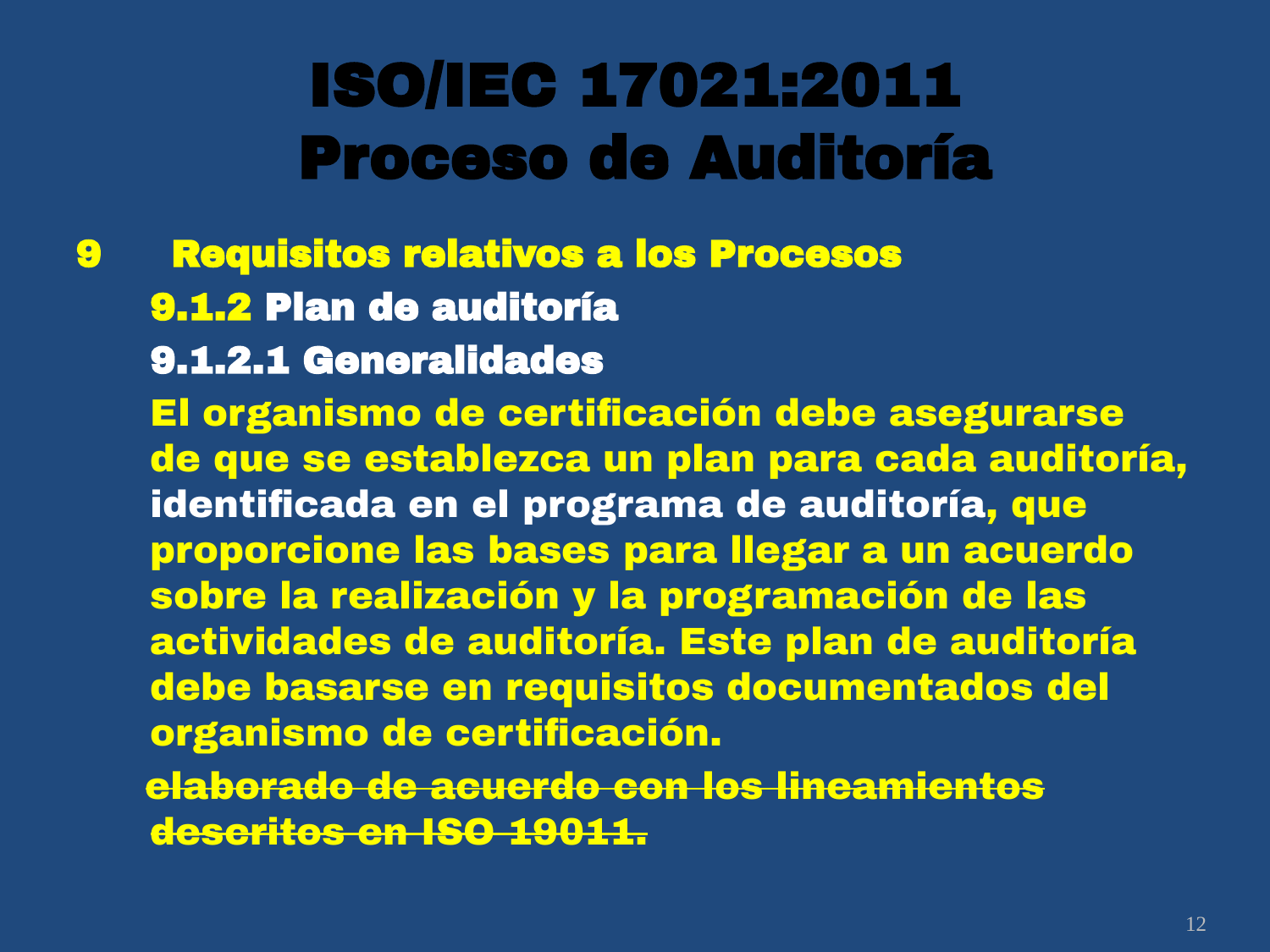

# ISO/IEC 17021:2011 Proceso de Auditoría
9	 Requisitos relativos a los Procesos
	9.1.2 Plan de auditoría
	9.1.2.1 Generalidades
	El organismo de certificación debe asegurarse  de que se establezca un plan para cada auditoría, identificada en el programa de auditoría, que proporcione las bases para llegar a un acuerdo sobre la realización y la programación de las actividades de auditoría. Este plan de auditoría debe basarse en requisitos documentados del organismo de certificación.
    elaborado de acuerdo con los lineamientos descritos en ISO 19011.
12